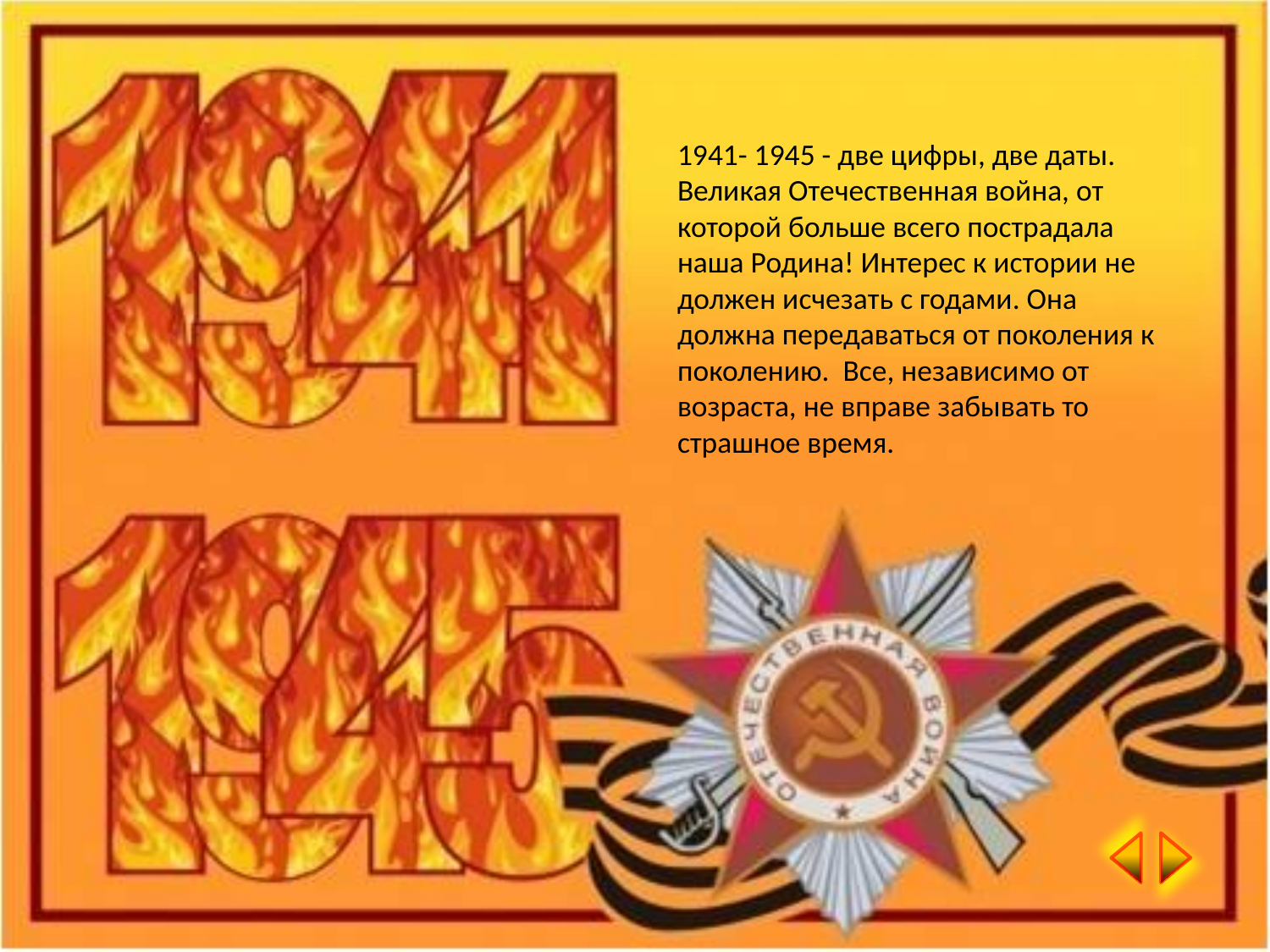

1941- 1945 - две цифры, две даты. Великая Отечественная война, от которой больше всего пострадала наша Родина! Интерес к истории не должен исчезать с годами. Она должна передаваться от поколения к поколению.  Все, независимо от возраста, не вправе забывать то страшное время.